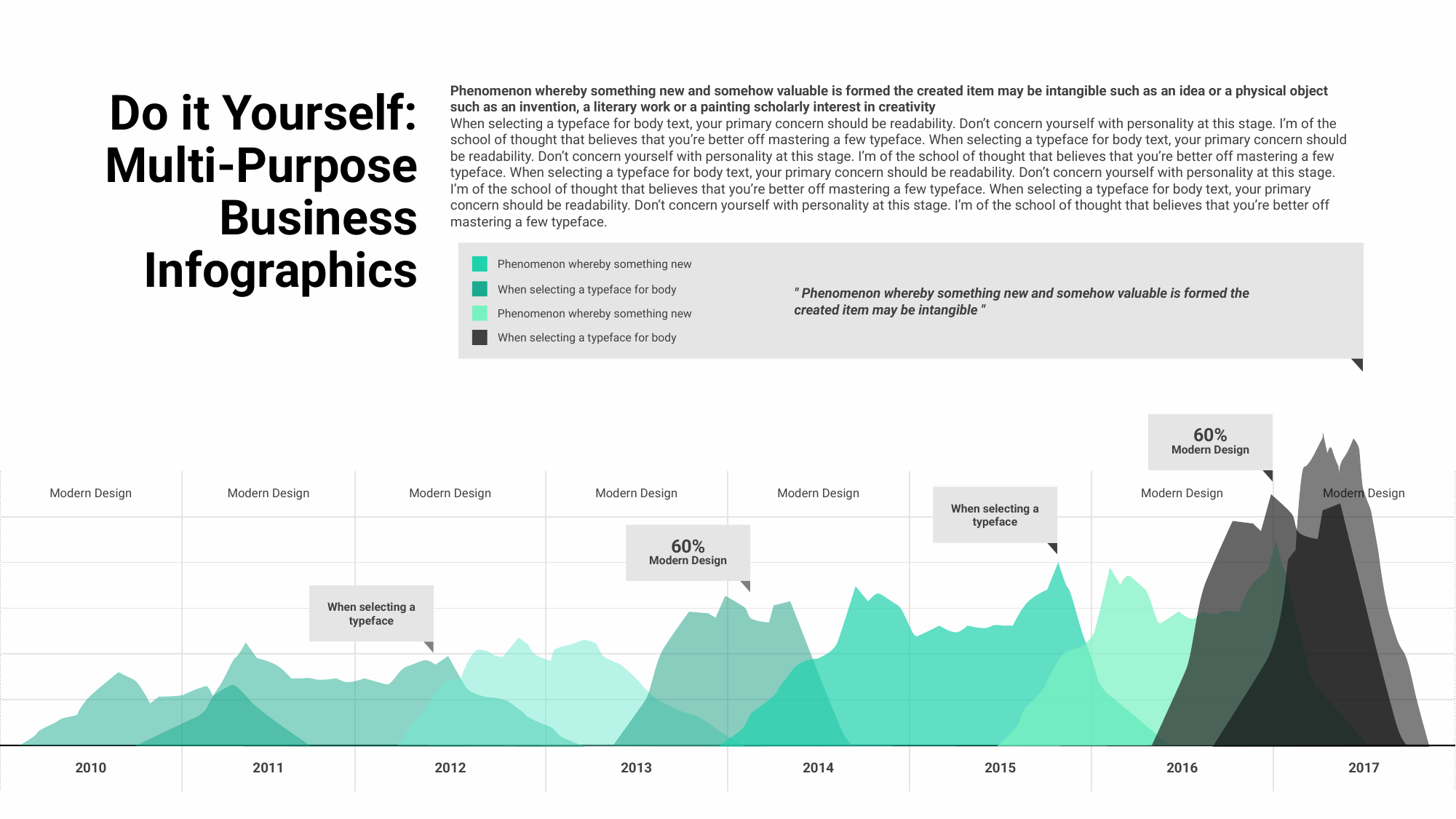

Do it Yourself:
Multi-Purpose
Business
Infographics
Phenomenon whereby something new and somehow valuable is formed the created item may be intangible such as an idea or a physical object such as an invention, a literary work or a painting scholarly interest in creativity
When selecting a typeface for body text, your primary concern should be readability. Don’t concern yourself with personality at this stage. I’m of the school of thought that believes that you’re better off mastering a few typeface. When selecting a typeface for body text, your primary concern should be readability. Don’t concern yourself with personality at this stage. I’m of the school of thought that believes that you’re better off mastering a few typeface. When selecting a typeface for body text, your primary concern should be readability. Don’t concern yourself with personality at this stage. I’m of the school of thought that believes that you’re better off mastering a few typeface. When selecting a typeface for body text, your primary concern should be readability. Don’t concern yourself with personality at this stage. I’m of the school of thought that believes that you’re better off mastering a few typeface.

Phenomenon whereby something new
" Phenomenon whereby something new and somehow valuable is formed the created item may be intangible "

When selecting a typeface for body

Phenomenon whereby something new

When selecting a typeface for body
60%
Modern Design

| Modern Design | Modern Design | Modern Design | Modern Design | Modern Design | Modern Design | Modern Design | Modern Design |
| --- | --- | --- | --- | --- | --- | --- | --- |
|  |  |  |  |  |  |  |  |
|  |  |  |  |  |  |  |  |
|  |  |  |  |  |  |  |  |
|  |  |  |  |  |  |  |  |
|  |  |  |  |  |  |  |  |
| 2010 | 2011 | 2012 | 2013 | 2014 | 2015 | 2016 | 2017 |
When selecting a typeface

60%
Modern Design

When selecting a typeface